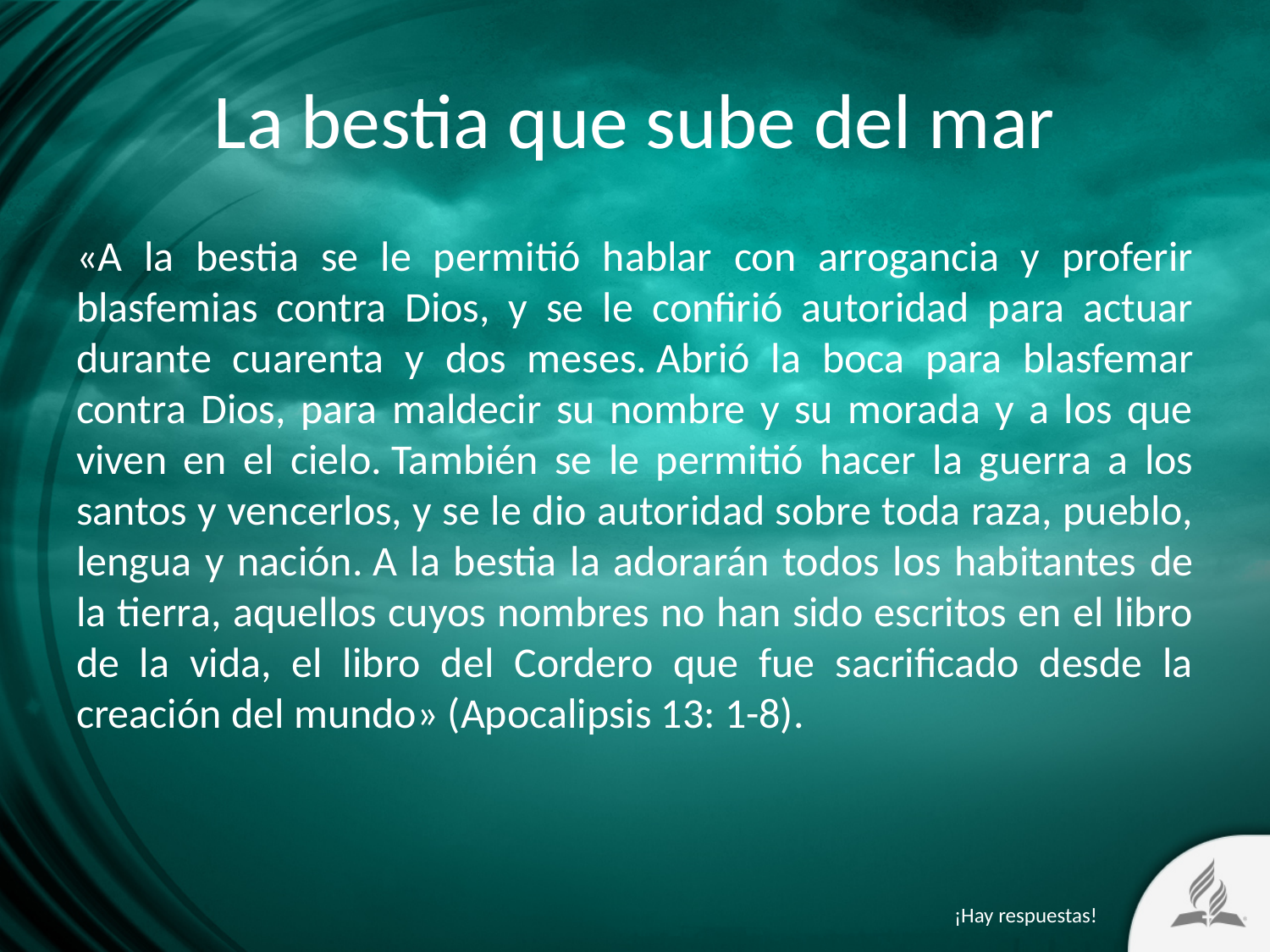

# La bestia que sube del mar
«A la bestia se le permitió hablar con arrogancia y proferir blasfemias contra Dios, y se le confirió autoridad para actuar durante cuarenta y dos meses. Abrió la boca para blasfemar contra Dios, para maldecir su nombre y su morada y a los que viven en el cielo. También se le permitió hacer la guerra a los santos y vencerlos, y se le dio autoridad sobre toda raza, pueblo, lengua y nación. A la bestia la adorarán todos los habitantes de la tierra, aquellos cuyos nombres no han sido escritos en el libro de la vida, el libro del Cordero que fue sacrificado desde la creación del mundo» (Apocalipsis 13: 1-8).
¡Hay respuestas!